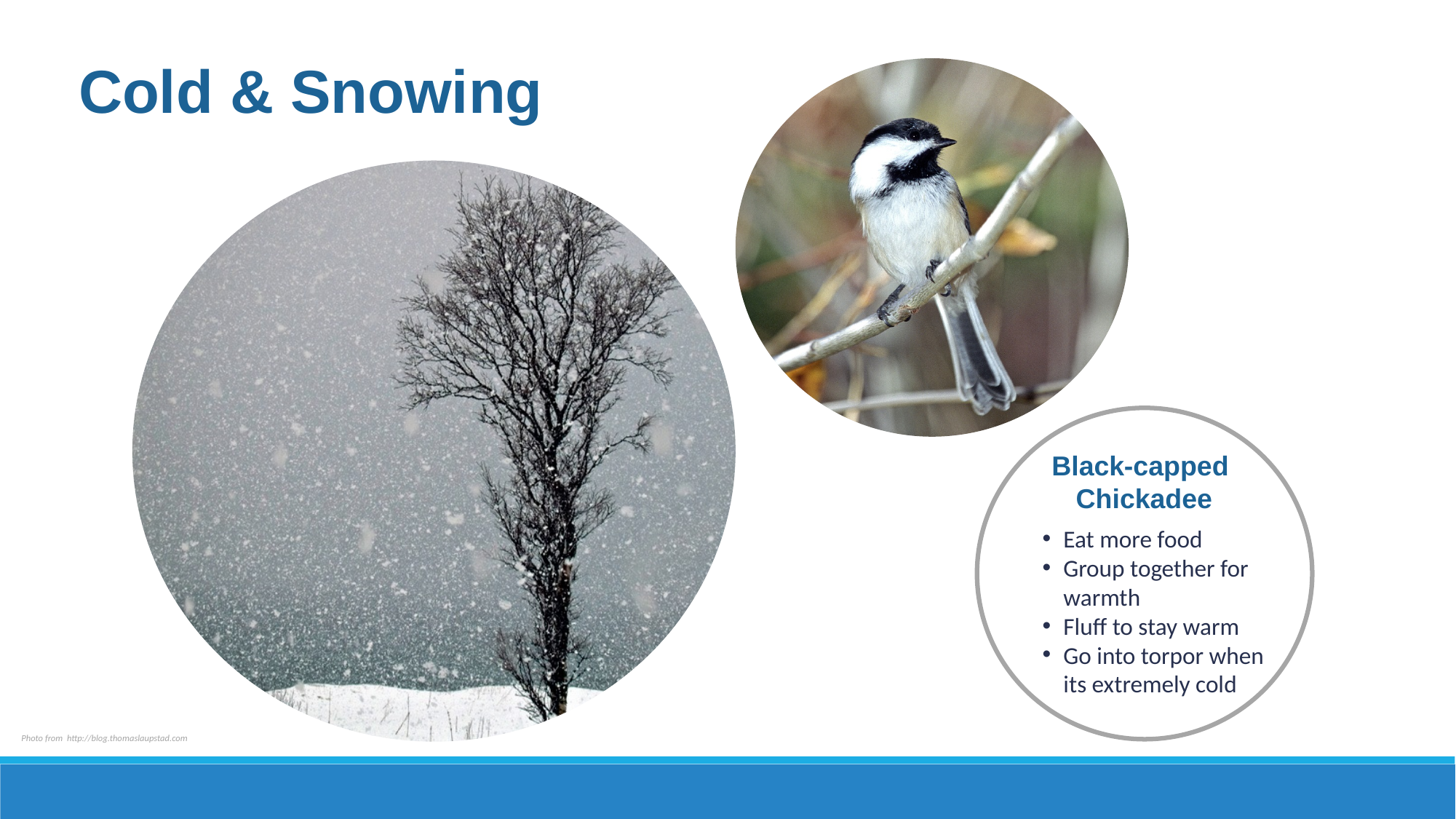

Cold & Snowing

Black-capped
Chickadee
Eat more food
Group together for warmth
Fluff to stay warm
Go into torpor when
its extremely cold
Photo from  http://blog.thomaslaupstad.com